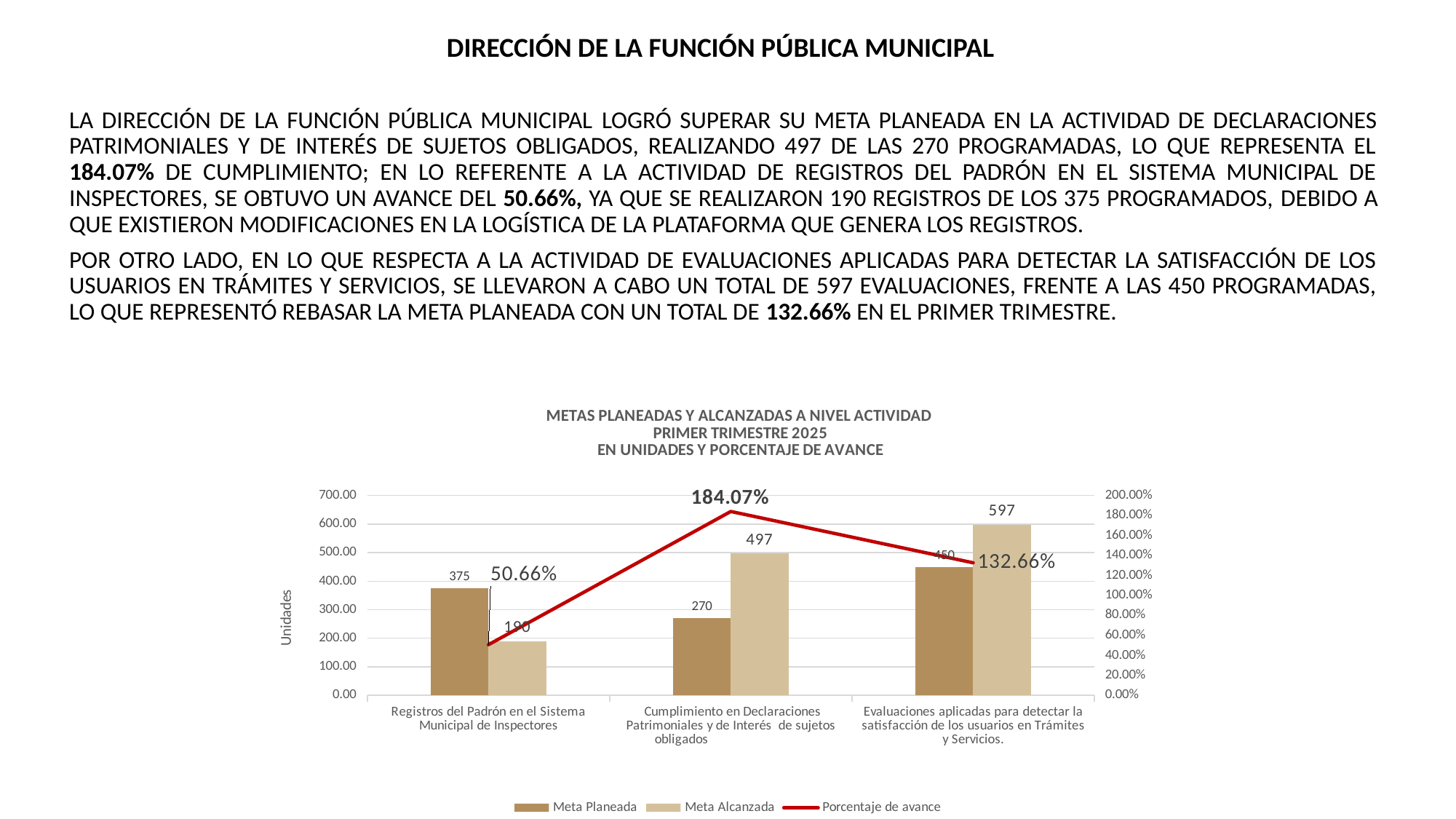

DIRECCIÓN DE LA FUNCIÓN PÚBLICA MUNICIPAL

LA DIRECCIÓN DE LA FUNCIÓN PÚBLICA MUNICIPAL LOGRÓ SUPERAR SU META PLANEADA EN LA ACTIVIDAD DE DECLARACIONES PATRIMONIALES Y DE INTERÉS DE SUJETOS OBLIGADOS, REALIZANDO 497 DE LAS 270 PROGRAMADAS, LO QUE REPRESENTA EL 184.07% DE CUMPLIMIENTO; EN LO REFERENTE A LA ACTIVIDAD DE REGISTROS DEL PADRÓN EN EL SISTEMA MUNICIPAL DE INSPECTORES, SE OBTUVO UN AVANCE DEL 50.66%, YA QUE SE REALIZARON 190 REGISTROS DE LOS 375 PROGRAMADOS, DEBIDO A QUE EXISTIERON MODIFICACIONES EN LA LOGÍSTICA DE LA PLATAFORMA QUE GENERA LOS REGISTROS.
POR OTRO LADO, EN LO QUE RESPECTA A LA ACTIVIDAD DE EVALUACIONES APLICADAS PARA DETECTAR LA SATISFACCIÓN DE LOS USUARIOS EN TRÁMITES Y SERVICIOS, SE LLEVARON A CABO UN TOTAL DE 597 EVALUACIONES, FRENTE A LAS 450 PROGRAMADAS, LO QUE REPRESENTÓ REBASAR LA META PLANEADA CON UN TOTAL DE 132.66% EN EL PRIMER TRIMESTRE.

### Chart: METAS PLANEADAS Y ALCANZADAS A NIVEL ACTIVIDAD
PRIMER TRIMESTRE 2025
EN UNIDADES Y PORCENTAJE DE AVANCE

| Category | Meta Planeada | Meta Alcanzada |  |
|---|---|---|---|
| Registros del Padrón en el Sistema Municipal de Inspectores | 375.0 | 190.0 | 0.5066666666666667 |
|  Cumplimiento en Declaraciones Patrimoniales y de Interés  de sujetos obligados                              | 270.0 | 497.0 | 1.8407407407407408 |
| Evaluaciones aplicadas para detectar la satisfacción de los usuarios en Trámites y Servicios. | 450.0 | 597.0 | 1.3266666666666667 |